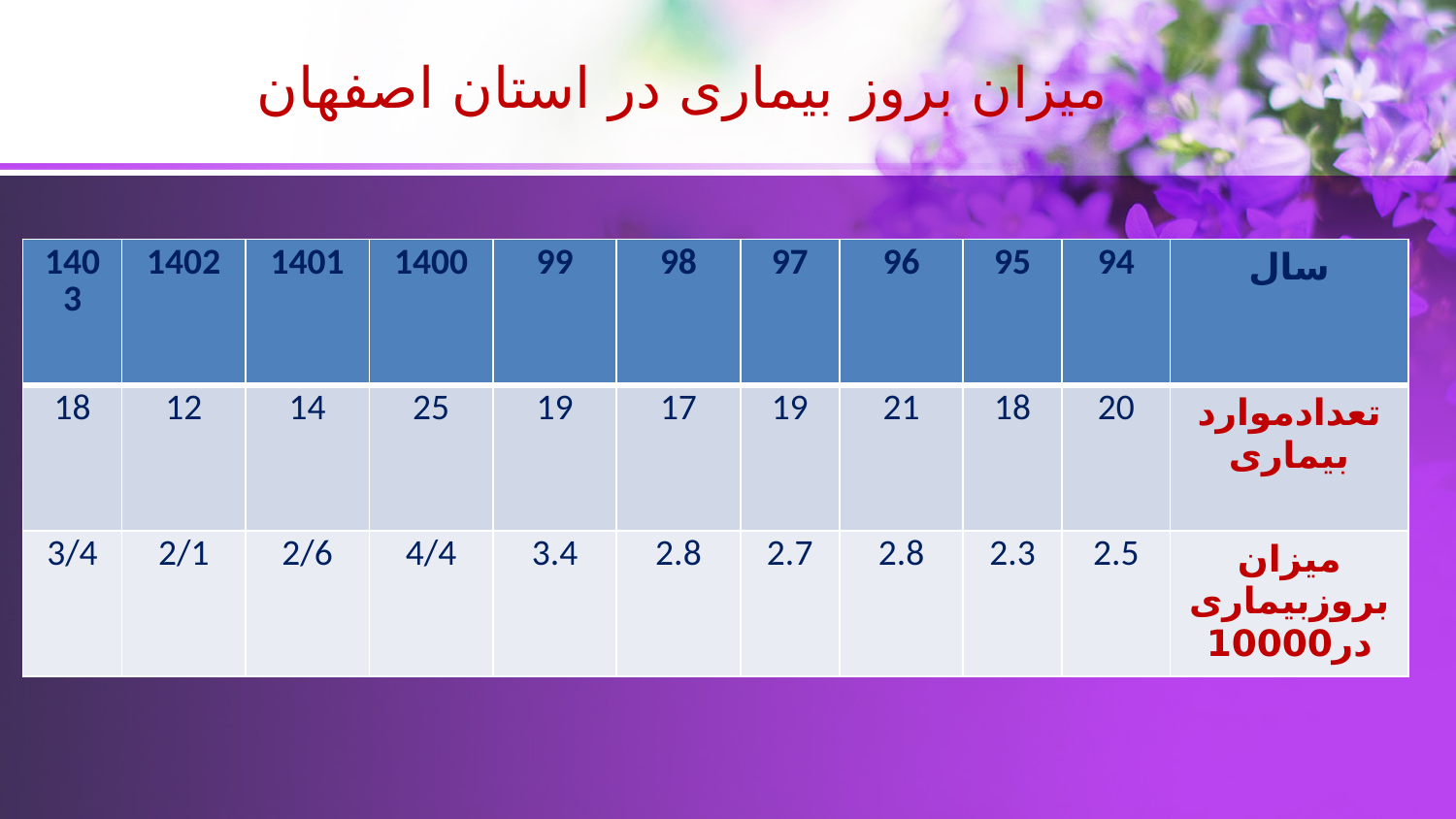

میزان بروز بیماری در استان اصفهان
| 1403 | 1402 | 1401 | 1400 | 99 | 98 | 97 | 96 | 95 | 94 | سال |
| --- | --- | --- | --- | --- | --- | --- | --- | --- | --- | --- |
| 18 | 12 | 14 | 25 | 19 | 17 | 19 | 21 | 18 | 20 | تعدادموارد بیماری |
| 3/4 | 2/1 | 2/6 | 4/4 | 3.4 | 2.8 | 2.7 | 2.8 | 2.3 | 2.5 | میزان بروزبیماری در10000 |